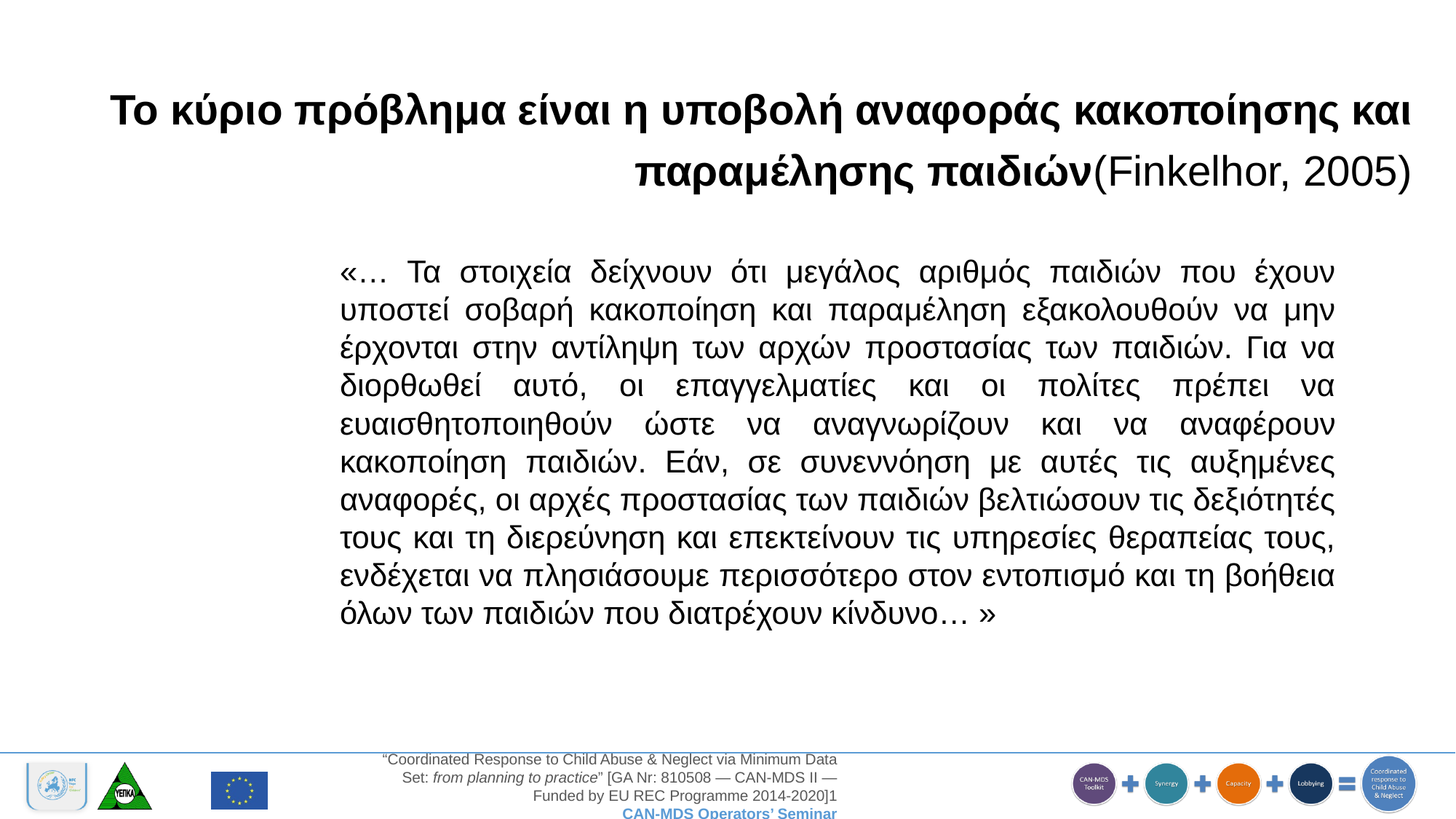

Το κύριο πρόβλημα είναι η υποβολή αναφοράς κακοποίησης και παραμέλησης παιδιών(Finkelhor, 2005)
«… Τα στοιχεία δείχνουν ότι μεγάλος αριθμός παιδιών που έχουν υποστεί σοβαρή κακοποίηση και παραμέληση εξακολουθούν να μην έρχονται στην αντίληψη των αρχών προστασίας των παιδιών. Για να διορθωθεί αυτό, οι επαγγελματίες και οι πολίτες πρέπει να ευαισθητοποιηθούν ώστε να αναγνωρίζουν και να αναφέρουν κακοποίηση παιδιών. Εάν, σε συνεννόηση με αυτές τις αυξημένες αναφορές, οι αρχές προστασίας των παιδιών βελτιώσουν τις δεξιότητές τους και τη διερεύνηση και επεκτείνουν τις υπηρεσίες θεραπείας τους, ενδέχεται να πλησιάσουμε περισσότερο στον εντοπισμό και τη βοήθεια όλων των παιδιών που διατρέχουν κίνδυνο… »